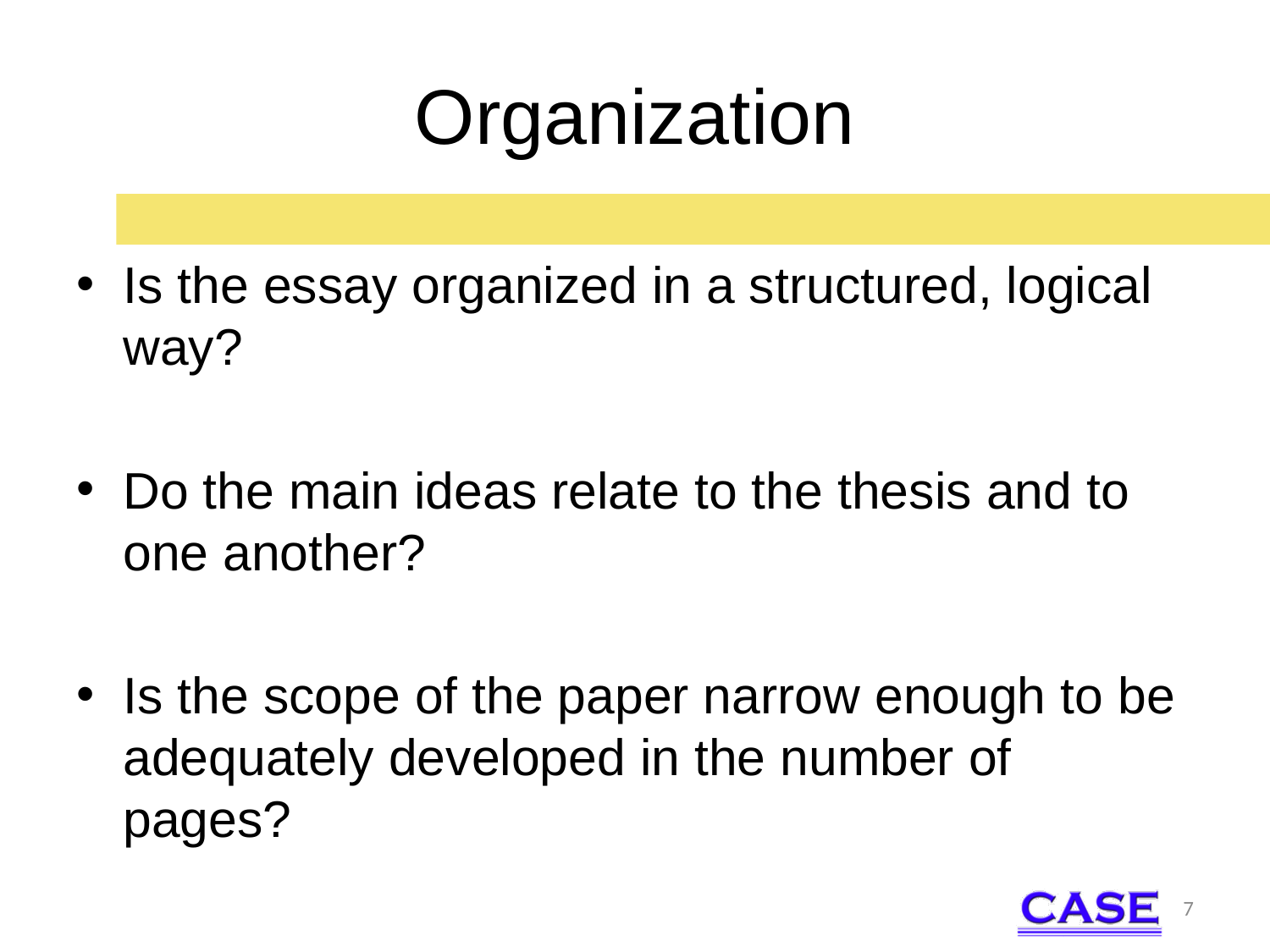

# Organization
Is the essay organized in a structured, logical way?

Do the main ideas relate to the thesis and to one another?

Is the scope of the paper narrow enough to be adequately developed in the number of pages?
7